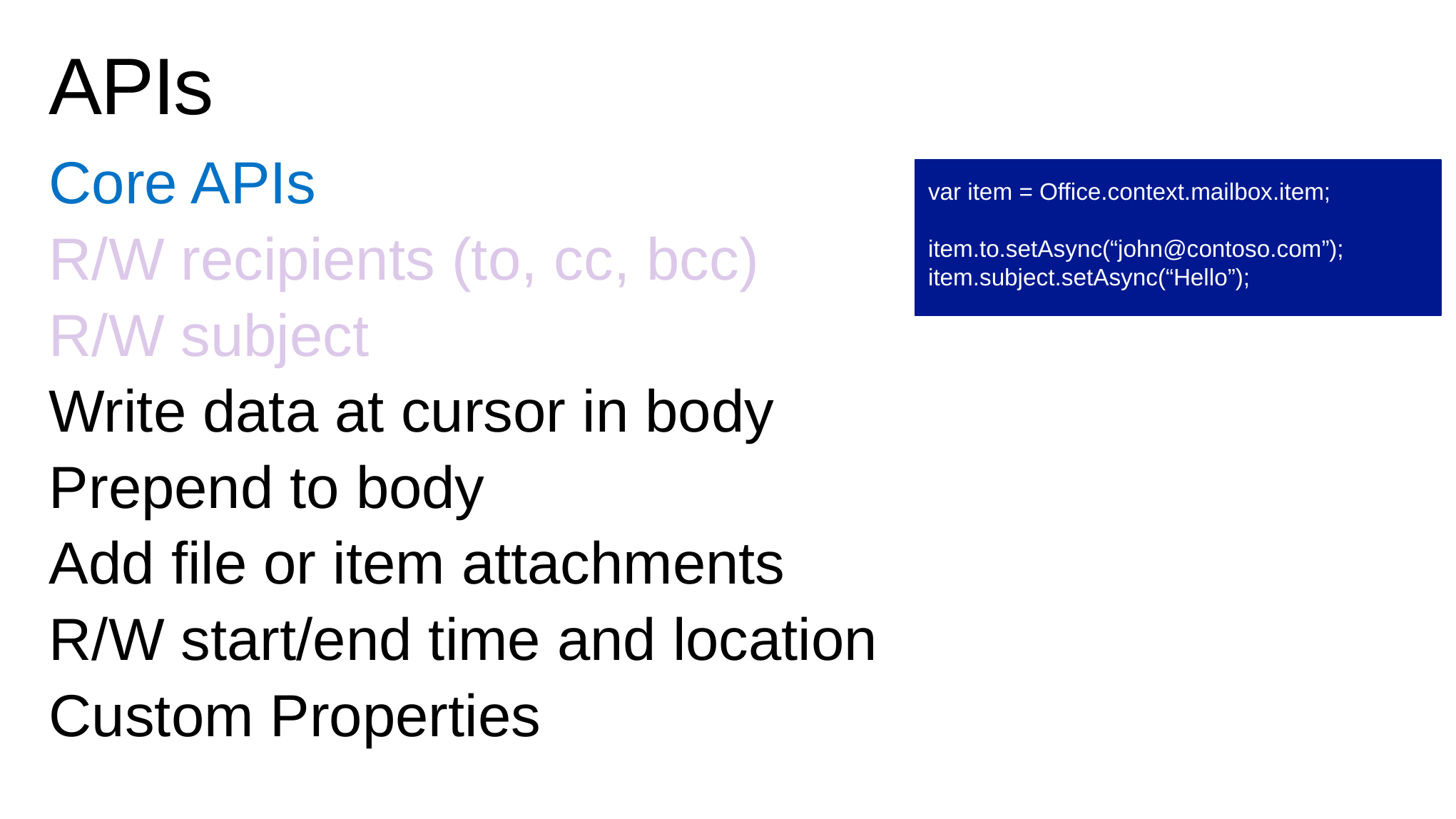

# APIs
Core APIs
R/W recipients (to, cc, bcc)
R/W subject
Write data at cursor in body
Prepend to body
Add file or item attachments
R/W start/end time and location
Custom Properties
var item = Office.context.mailbox.item;

item.to.setAsync(“john@contoso.com”);
item.subject.setAsync(“Hello”);